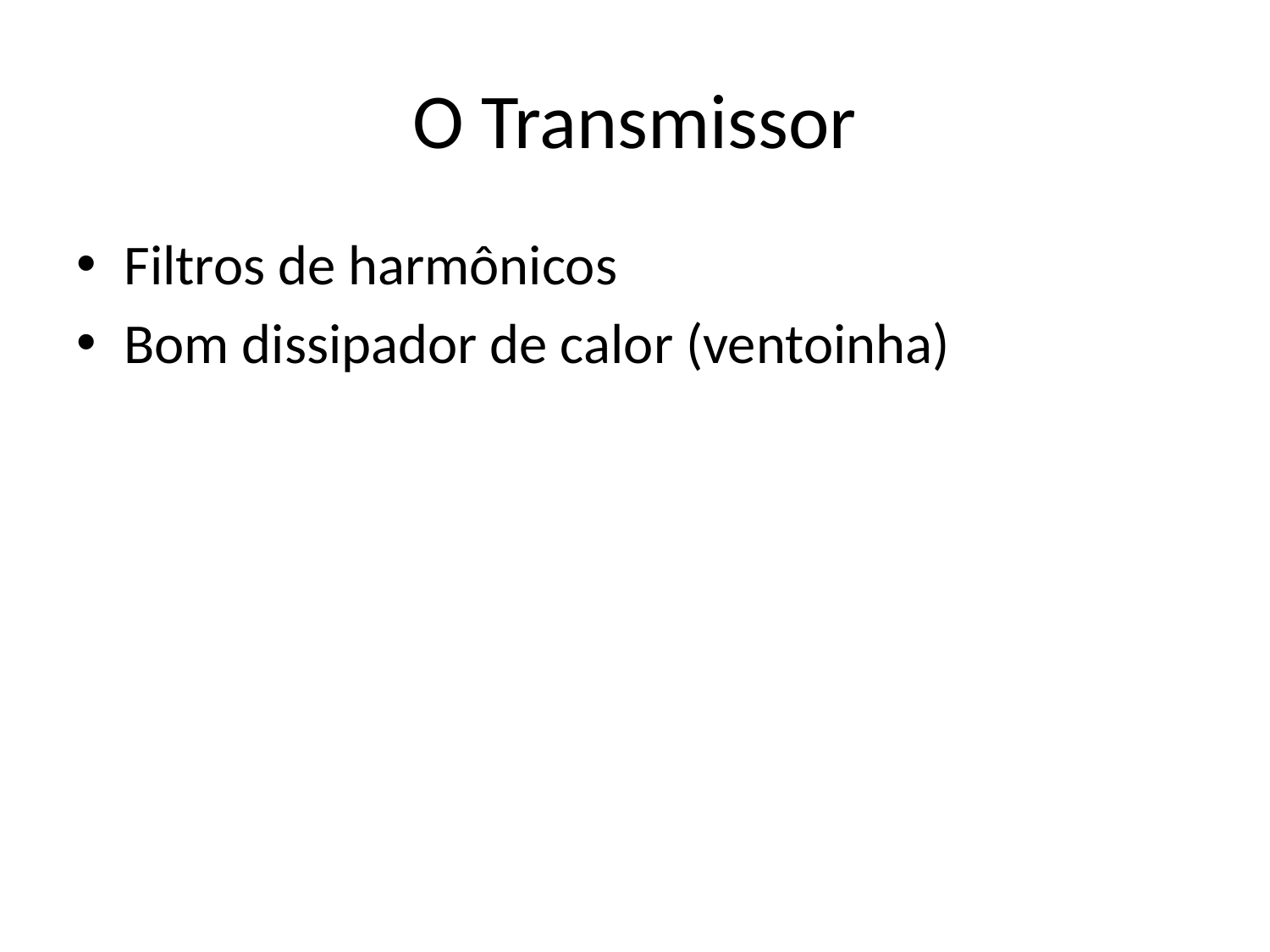

# O Transmissor
Filtros de harmônicos
Bom dissipador de calor (ventoinha)